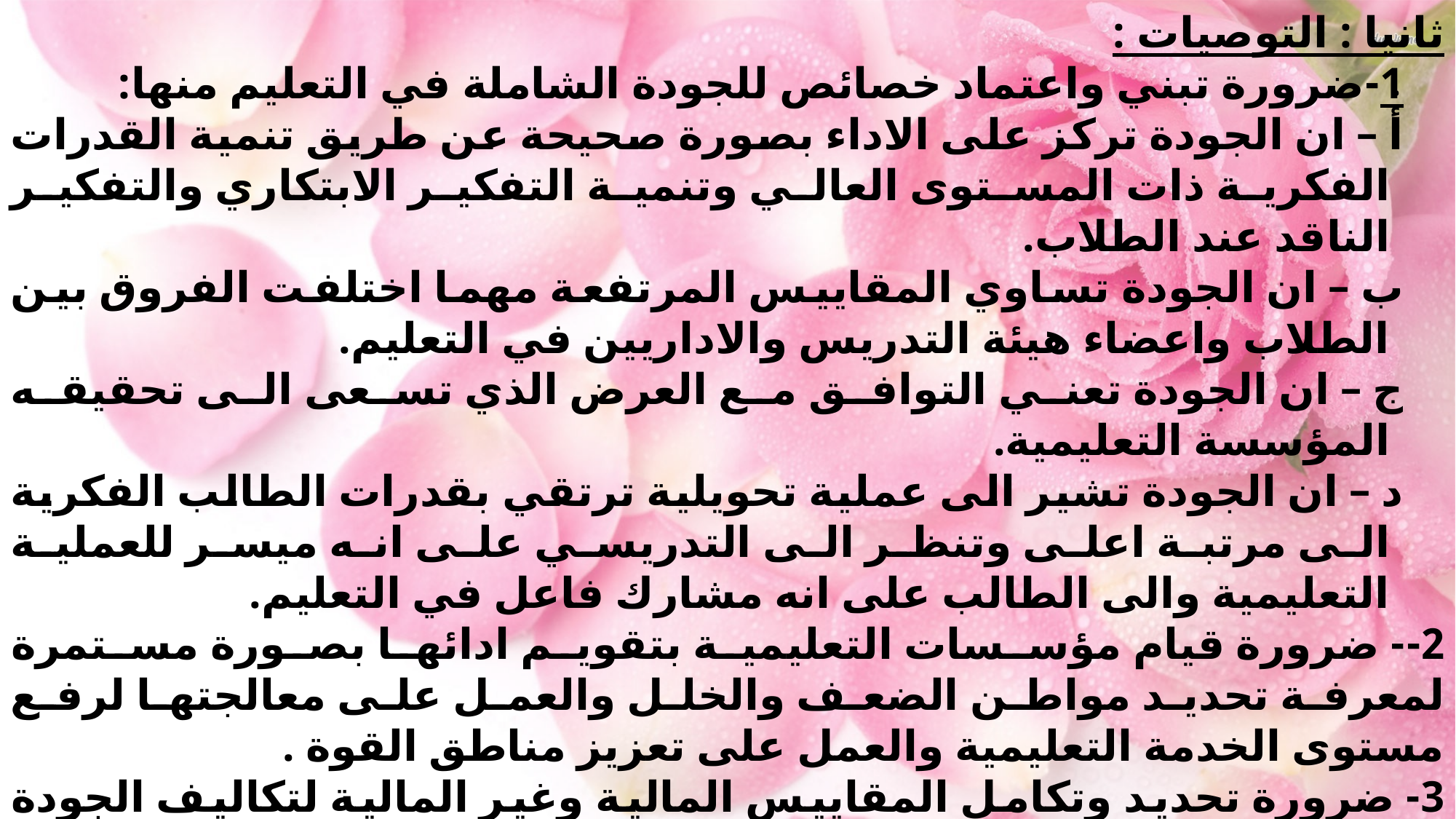

ثانيا : التوصيات :
1-ضرورة تبني واعتماد خصائص للجودة الشاملة في التعليم منها:
أ – ان الجودة تركز على الاداء بصورة صحيحة عن طريق تنمية القدرات الفكرية ذات المستوى العالي وتنمية التفكير الابتكاري والتفكير الناقد عند الطلاب.
ب – ان الجودة تساوي المقاييس المرتفعة مهما اختلفت الفروق بين الطلاب واعضاء هيئة التدريس والاداريين في التعليم.
ج – ان الجودة تعني التوافق مع العرض الذي تسعى الى تحقيقه المؤسسة التعليمية.
د – ان الجودة تشير الى عملية تحويلية ترتقي بقدرات الطالب الفكرية الى مرتبة اعلى وتنظر الى التدريسي على انه ميسر للعملية التعليمية والى الطالب على انه مشارك فاعل في التعليم.
2-- ضرورة قيام مؤسسات التعليمية بتقويم ادائها بصورة مستمرة لمعرفة تحديد مواطن الضعف والخلل والعمل على معالجتها لرفع مستوى الخدمة التعليمية والعمل على تعزيز مناطق القوة .
3- ضرورة تحديد وتكامل المقاييس المالية وغير المالية لتكاليف الجودة الشامله في تقويم الاداء الجامعي وذلك كونها تسهم في توفير معلومات هامة تساعد في اكتشاف مناطق الخلل في المؤسسة التعليمية  حال وقوعها والعمل على تلافيها .
.